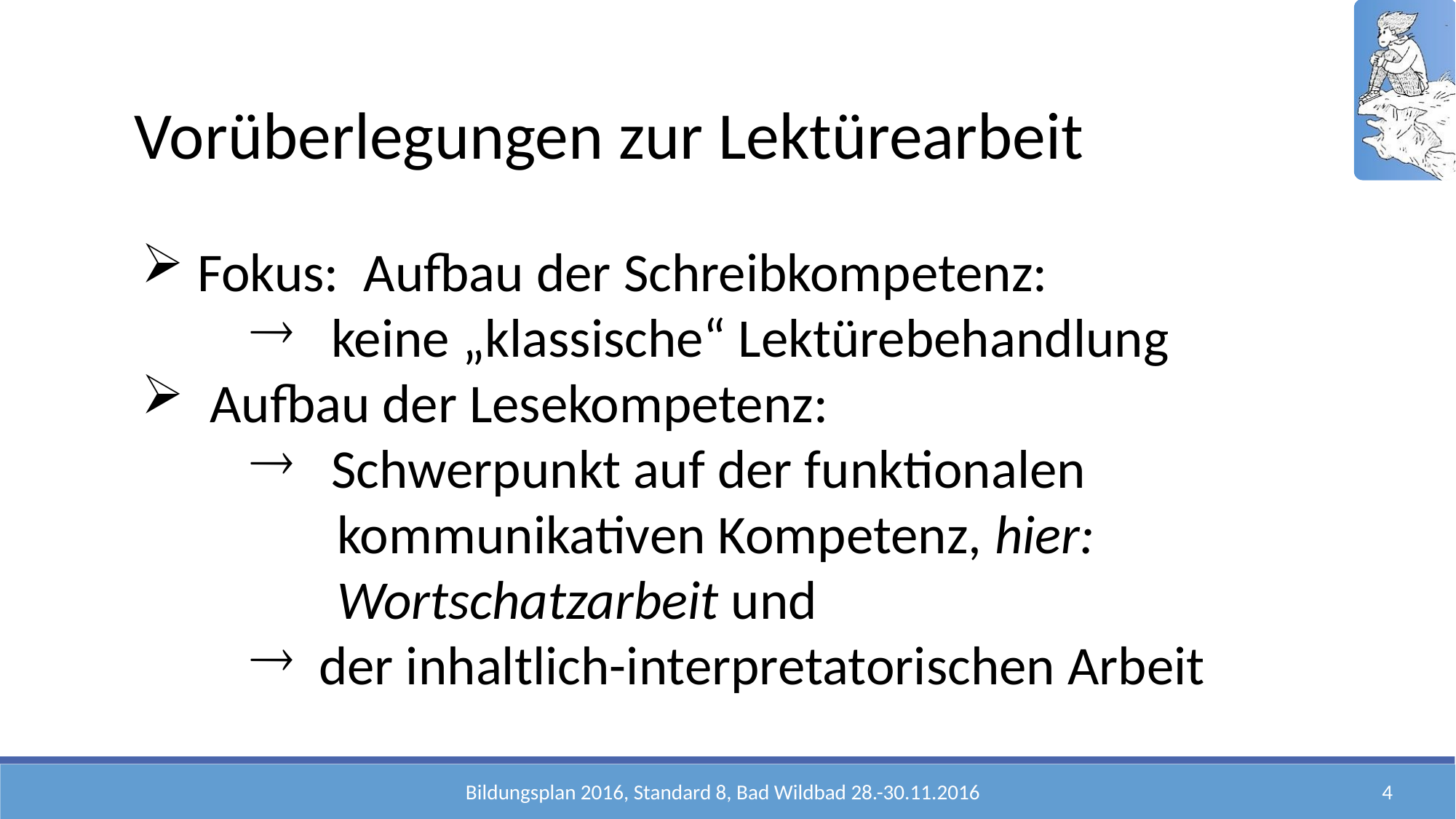

Vorüberlegungen zur Lektürearbeit
 Fokus:  Aufbau der Schreibkompetenz:
 keine „klassische“ Lektürebehandlung
Aufbau der Lesekompetenz:
 Schwerpunkt auf der funktionalen
       kommunikativen Kompetenz, hier:
       Wortschatzarbeit und
der inhaltlich-interpretatorischen Arbeit